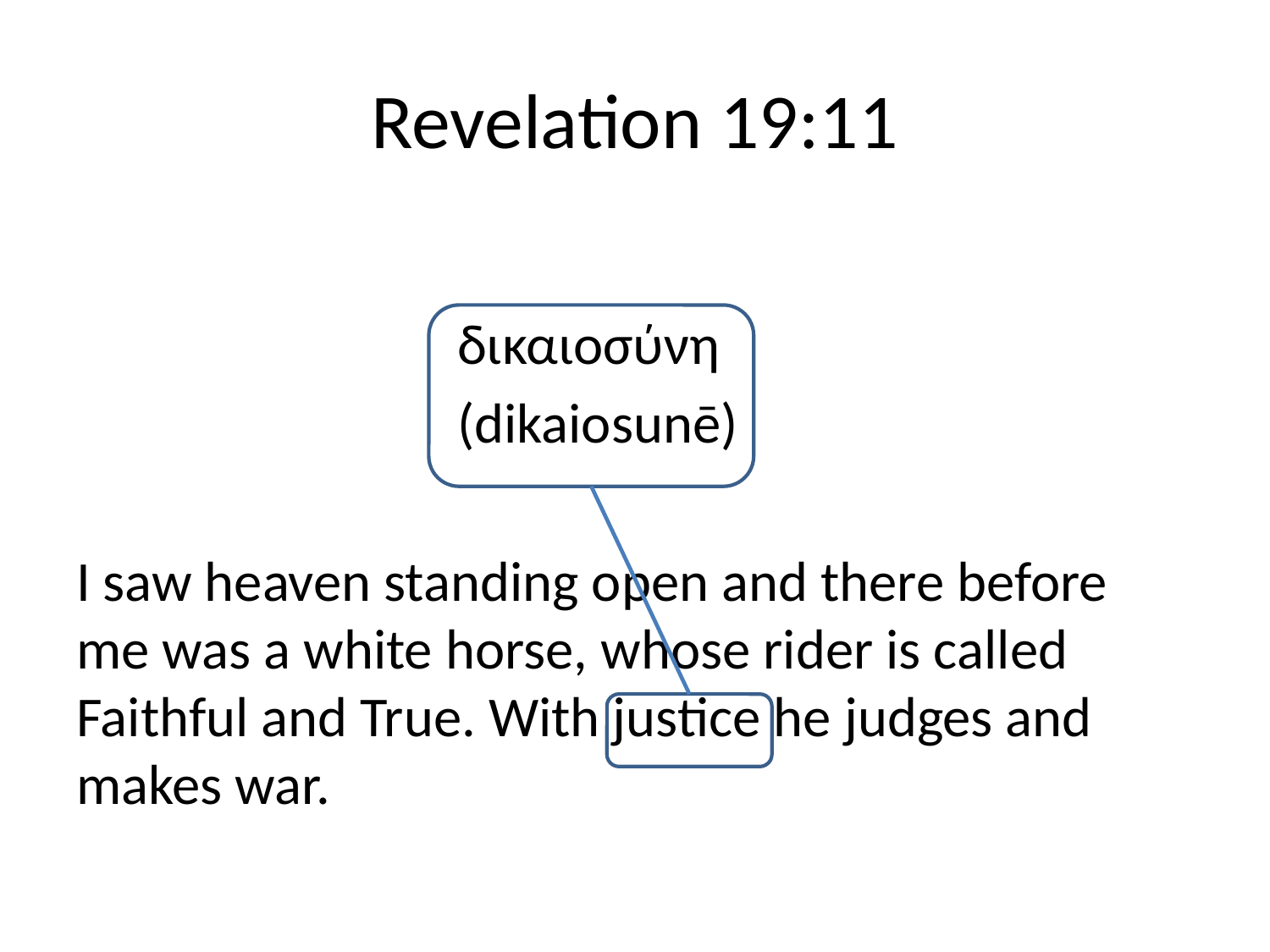

# Revelation 19:11

			δικαιοσύνη
			(dikaiosunē)

I saw heaven standing open and there before me was a white horse, whose rider is called Faithful and True. With justice he judges and makes war.